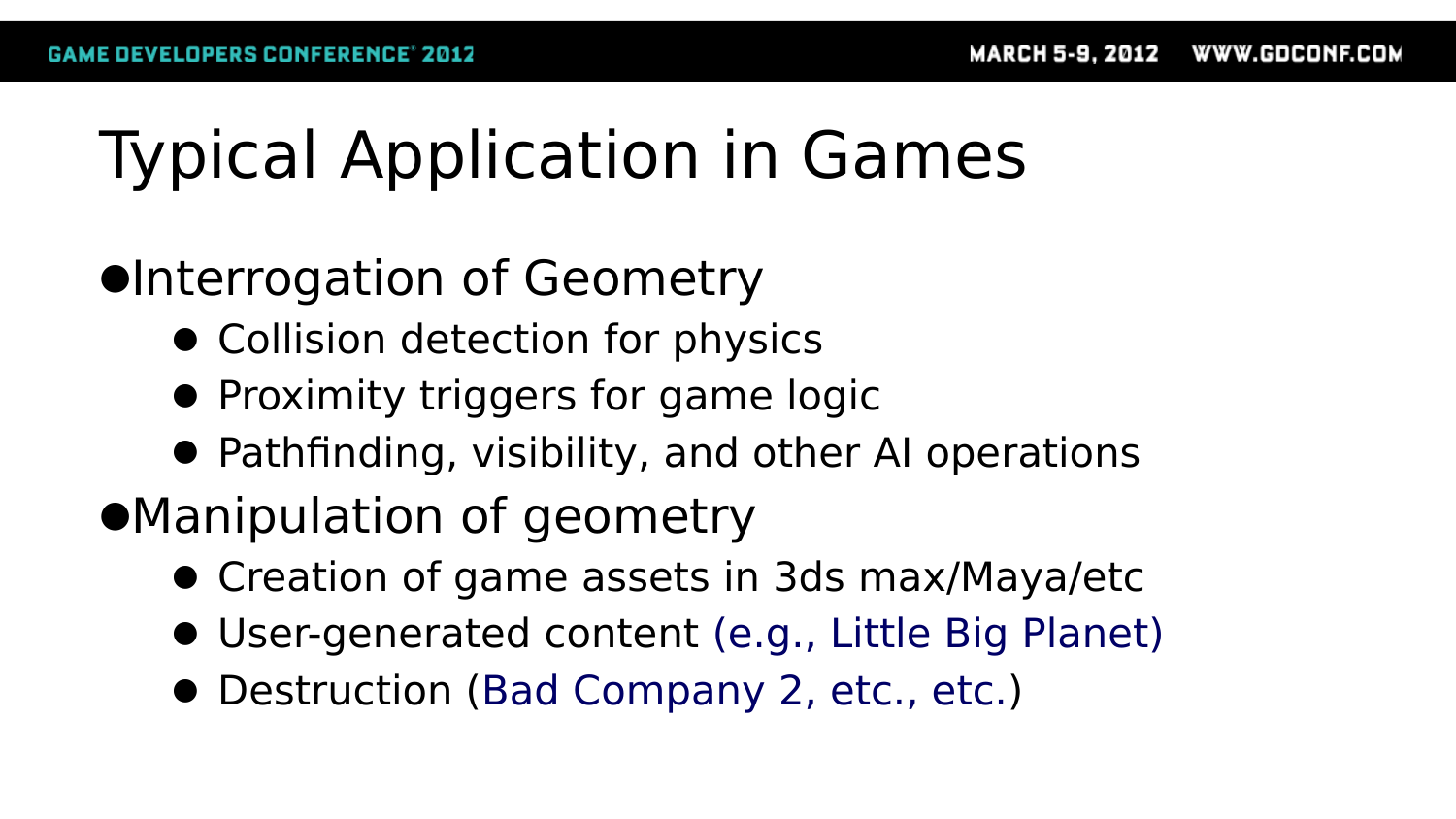

# Typical Application in Games
Interrogation of Geometry
Collision detection for physics
Proximity triggers for game logic
Pathfinding, visibility, and other AI operations
Manipulation of geometry
Creation of game assets in 3ds max/Maya/etc
User-generated content (e.g., Little Big Planet)
Destruction (Bad Company 2, etc., etc.)